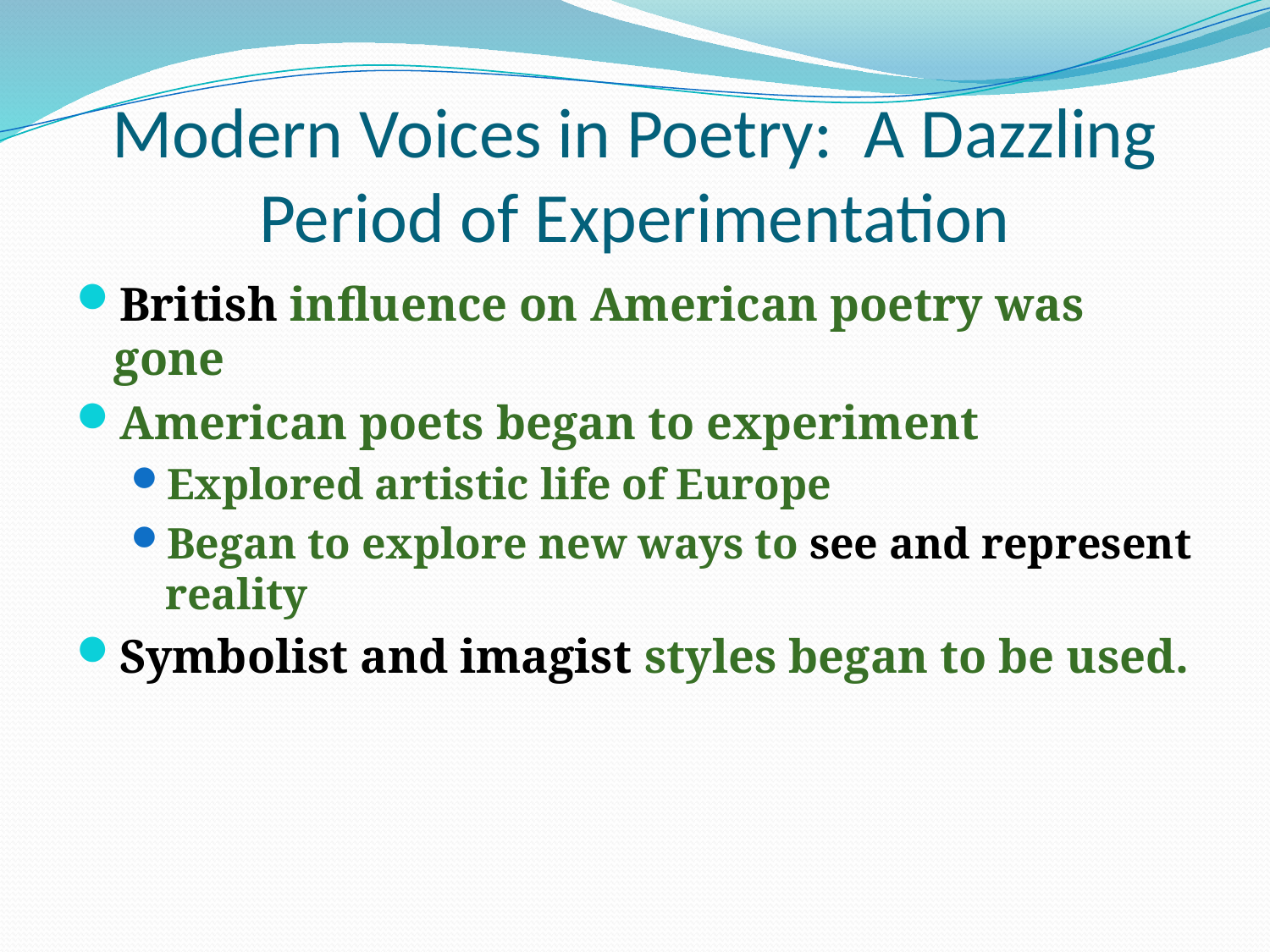

# Modern Voices in Poetry:  A Dazzling Period of Experimentation
British influence on American poetry was gone
American poets began to experiment
Explored artistic life of Europe
Began to explore new ways to see and represent reality
Symbolist and imagist styles began to be used.